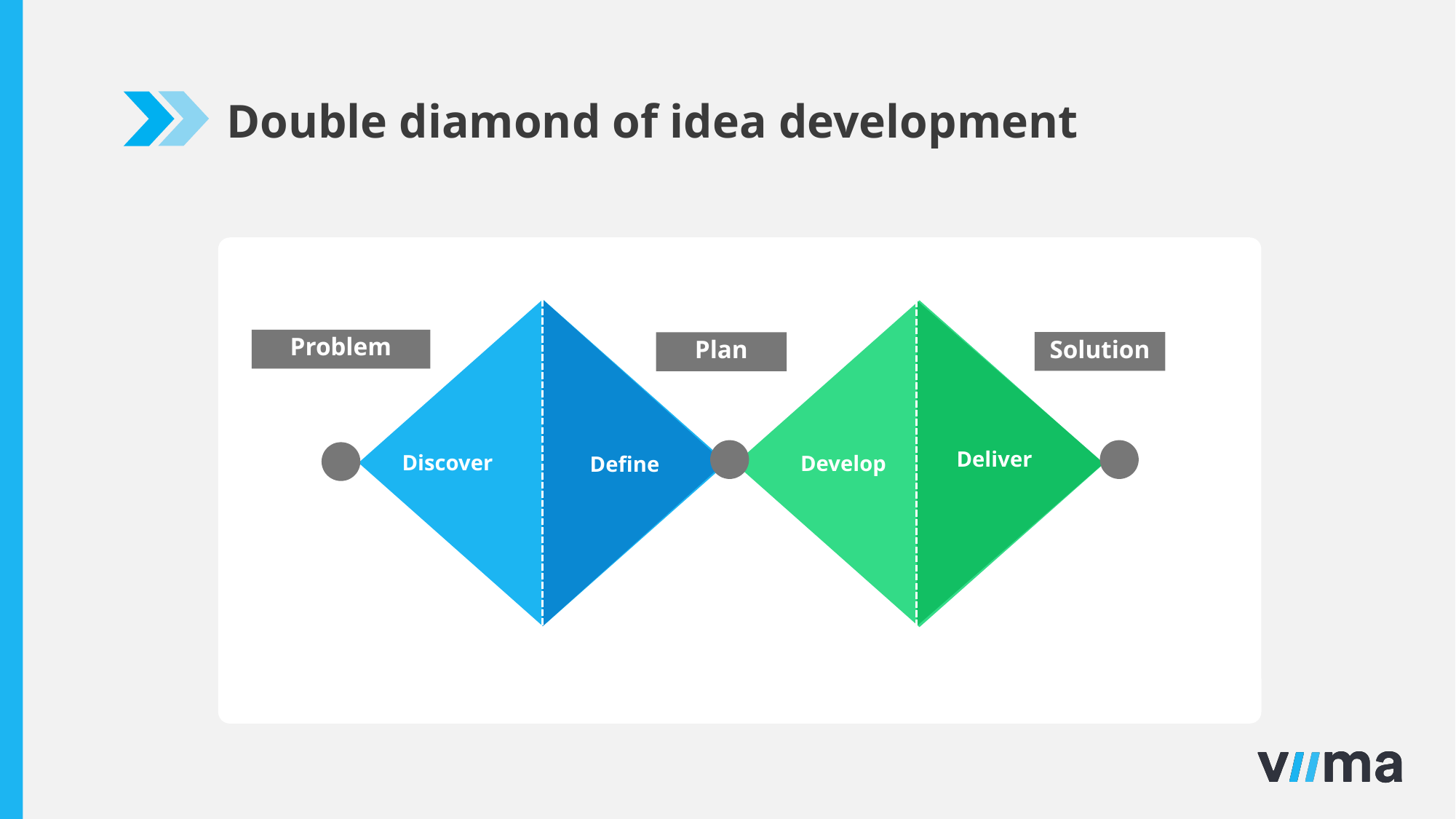

Double diamond of idea development

Problem
Solution
Plan

Deliver
Discover
Develop
Define